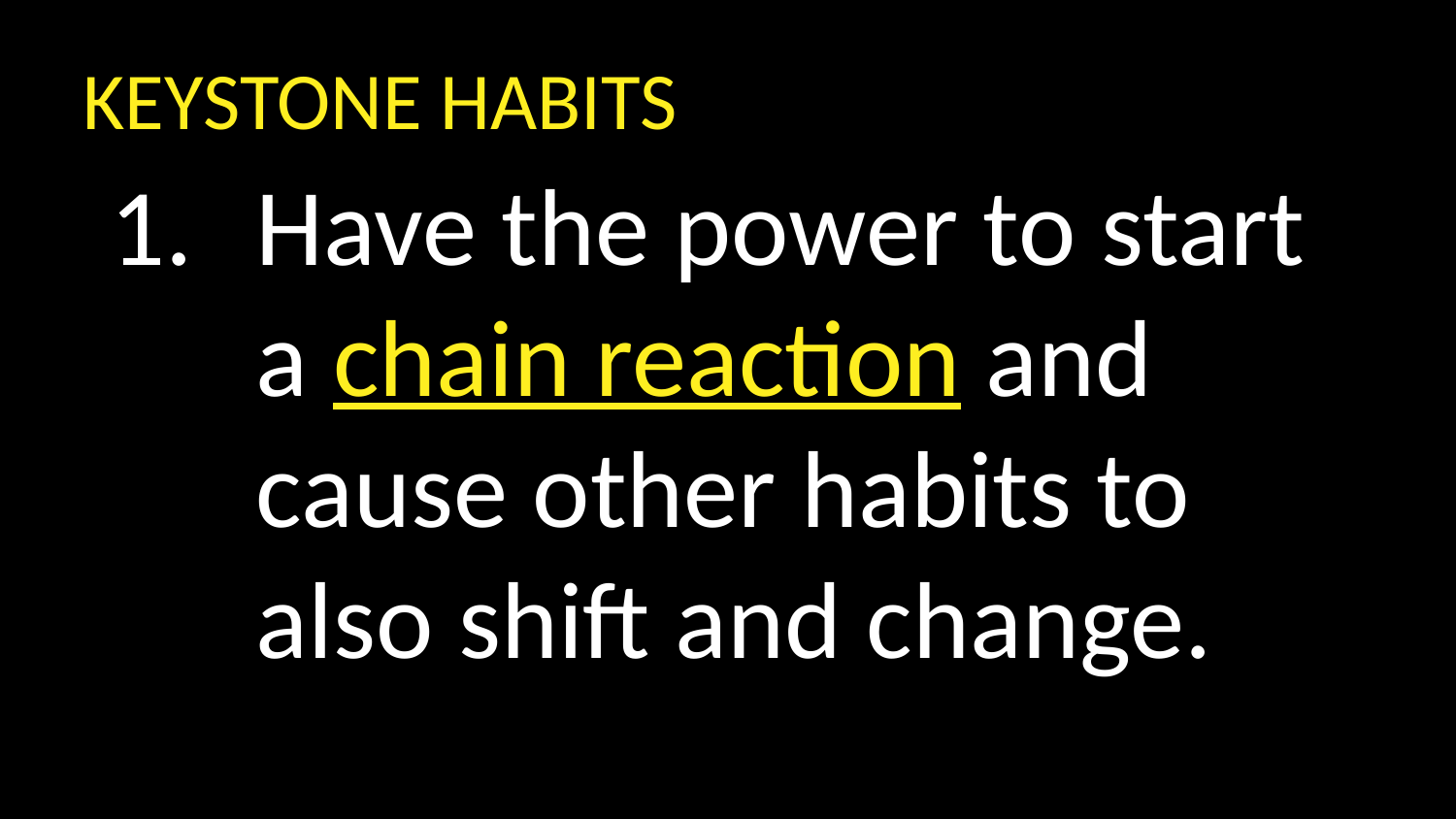

KEYSTONE HABITS
Have the power to start a chain reaction and cause other habits to also shift and change.